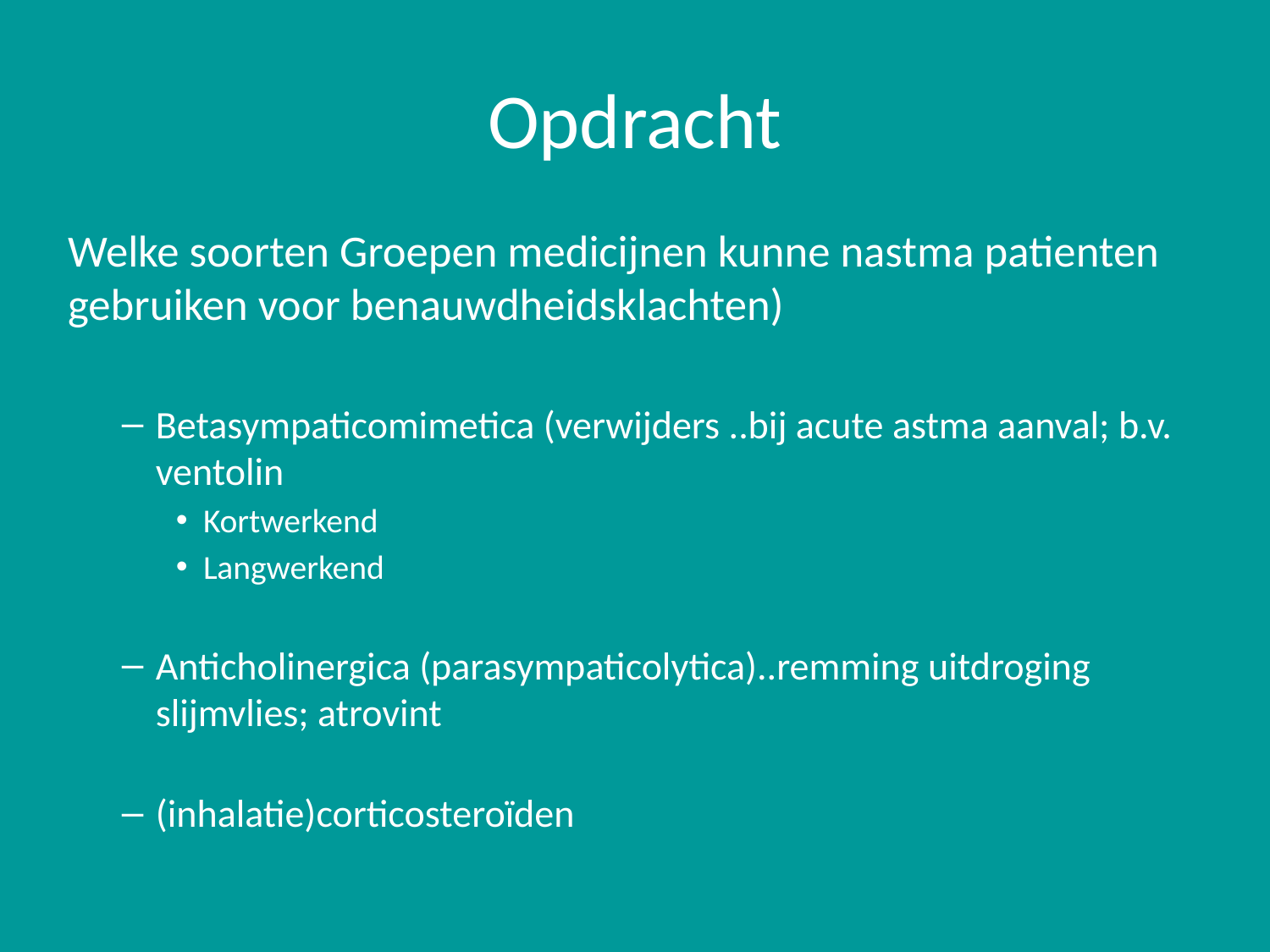

# Opdracht
Welke soorten Groepen medicijnen kunne nastma patienten gebruiken voor benauwdheidsklachten)

Betasympaticomimetica (verwijders ..bij acute astma aanval; b.v. ventolin
Kortwerkend
Langwerkend

Anticholinergica (parasympaticolytica)..remming uitdroging slijmvlies; atrovint
(inhalatie)corticosteroïden